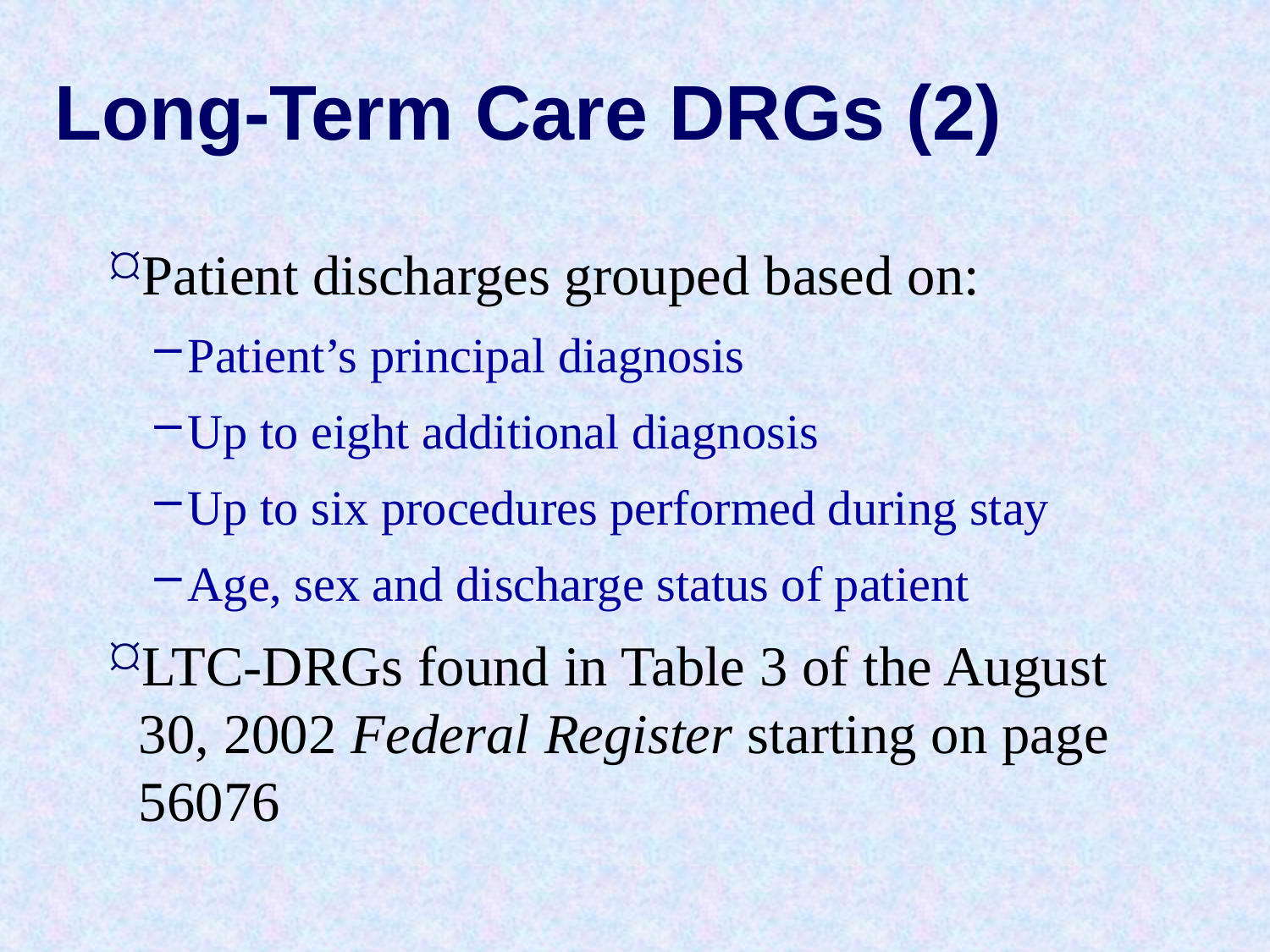

# Long-Term Care DRGs (2)
Patient discharges grouped based on:
Patient’s principal diagnosis
Up to eight additional diagnosis
Up to six procedures performed during stay
Age, sex and discharge status of patient
LTC-DRGs found in Table 3 of the August 30, 2002 Federal Register starting on page 56076